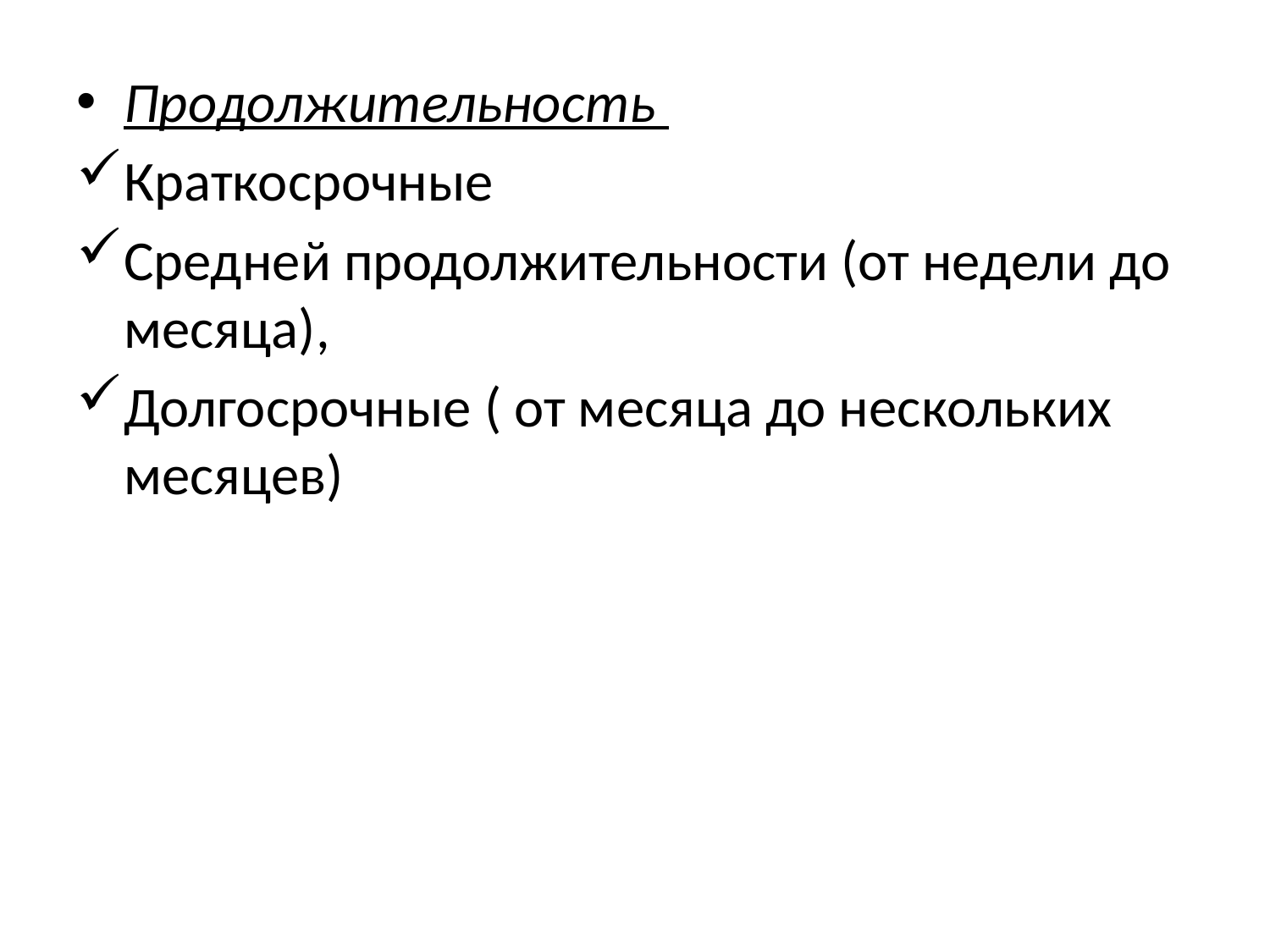

Продолжительность
Краткосрочные
Средней продолжительности (от недели до месяца),
Долгосрочные ( от месяца до нескольких месяцев)